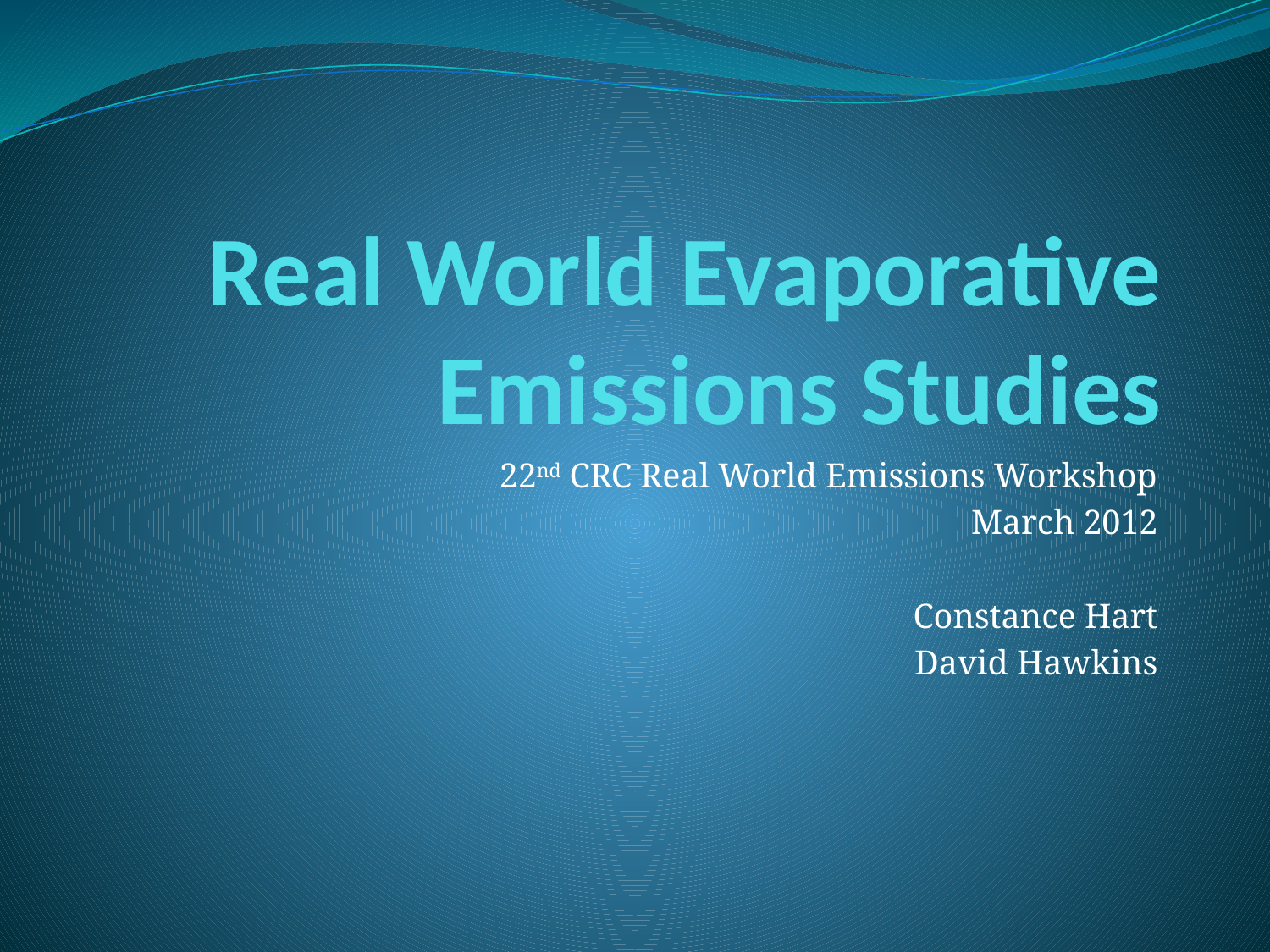

# Real World Evaporative Emissions Studies
22nd CRC Real World Emissions Workshop
March 2012

Constance Hart
David Hawkins